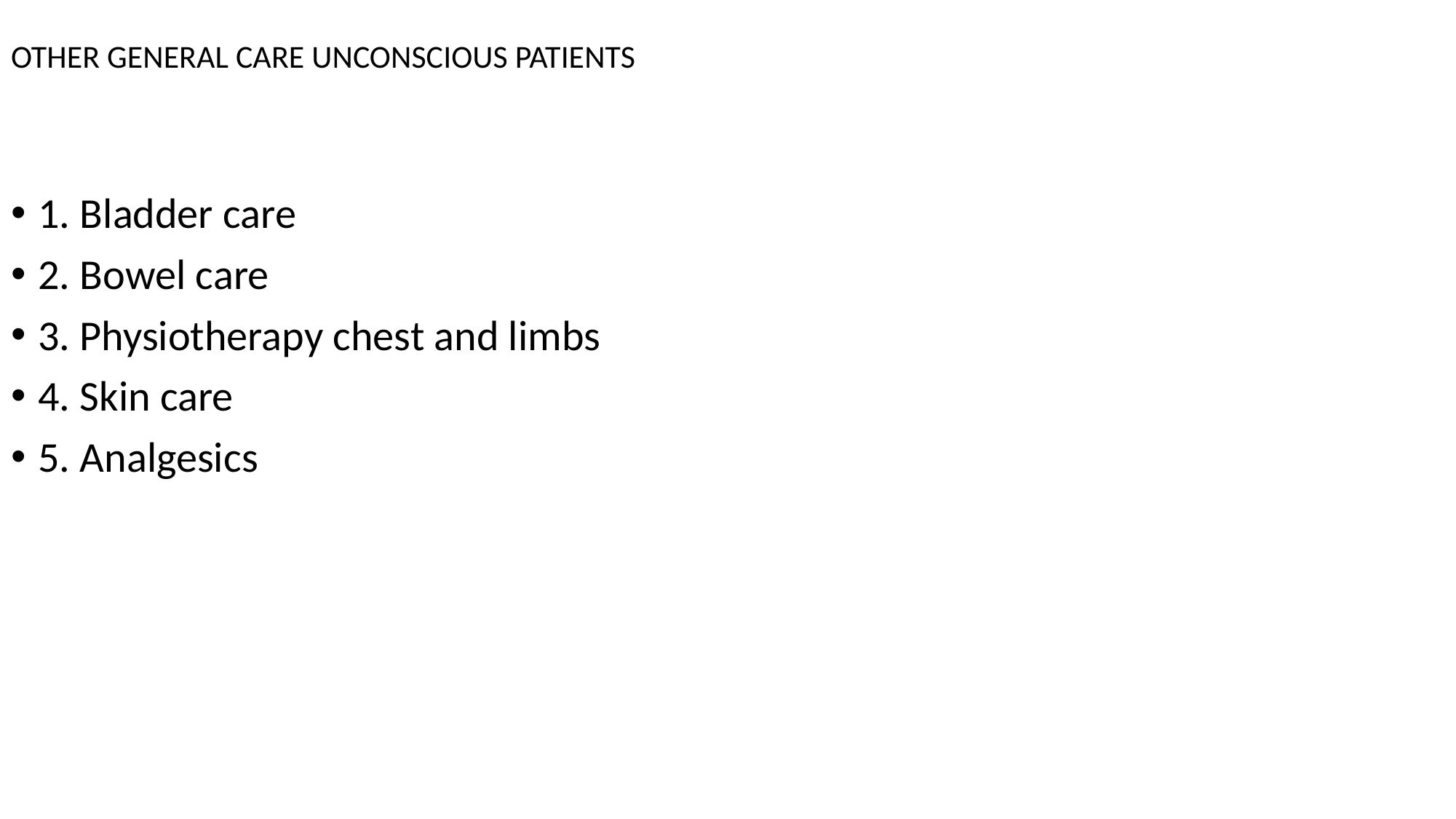

# OTHER GENERAL CARE UNCONSCIOUS PATIENTS

1. Bladder care
2. Bowel care
3. Physiotherapy chest and limbs
4. Skin care
5. Analgesics